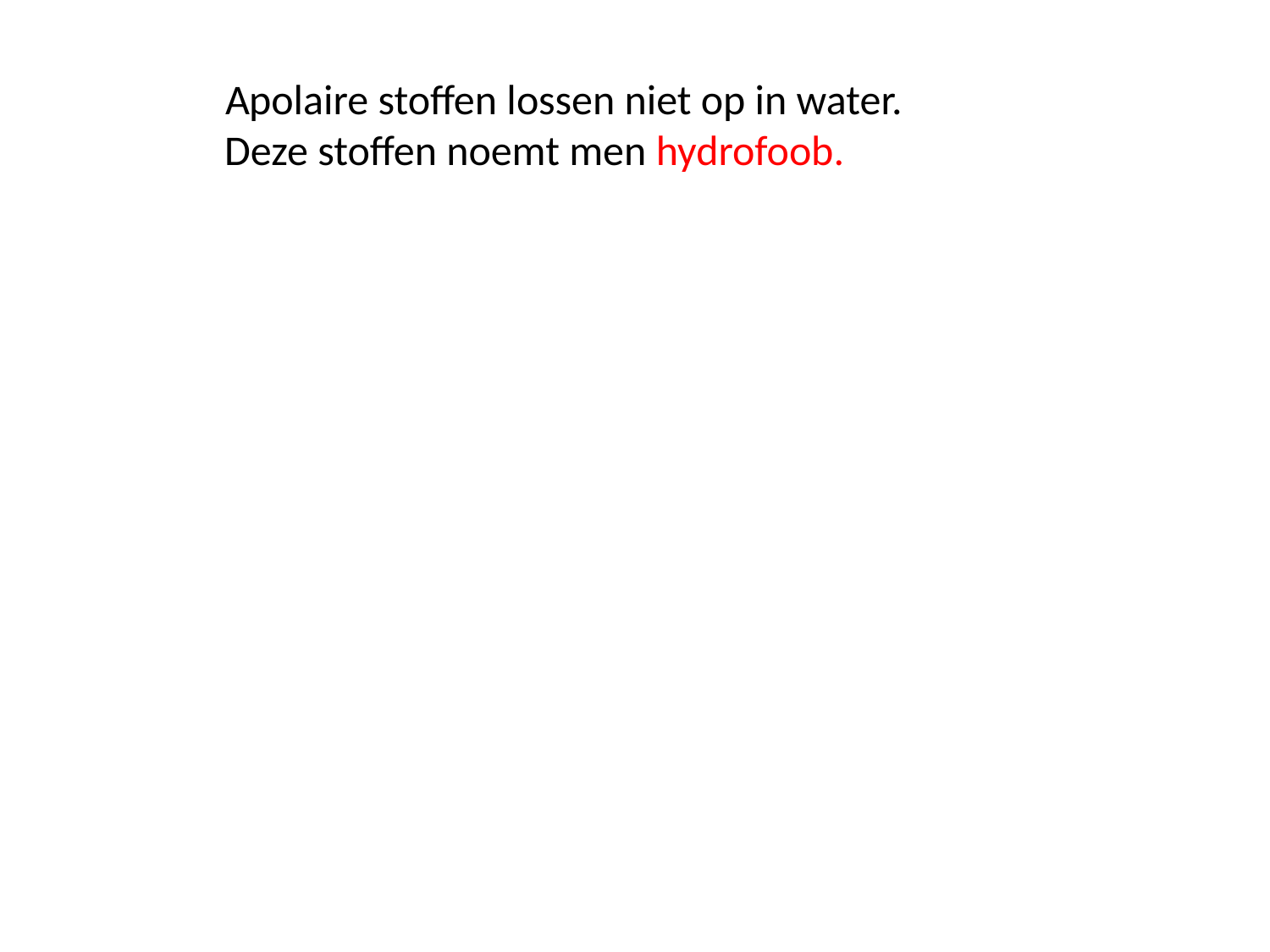

Het apolaire stoffen lossen niet op in water.
       Deze stoffen noemt men hydrofoob.

A